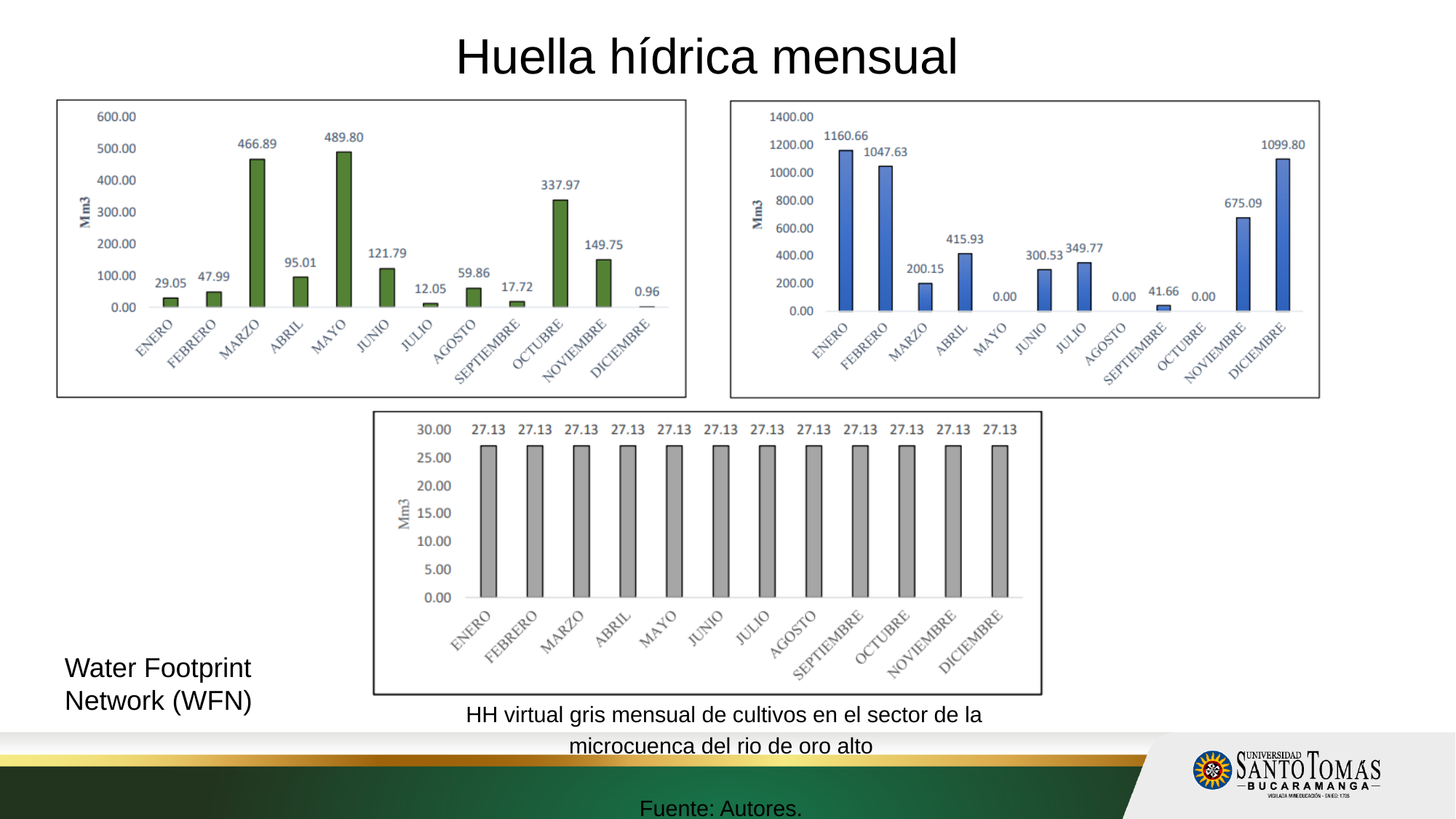

Huella hídrica mensual

Water Footprint Network (WFN)
 HH virtual gris mensual de cultivos en el sector de la microcuenca del rio de oro alto

Fuente: Autores.